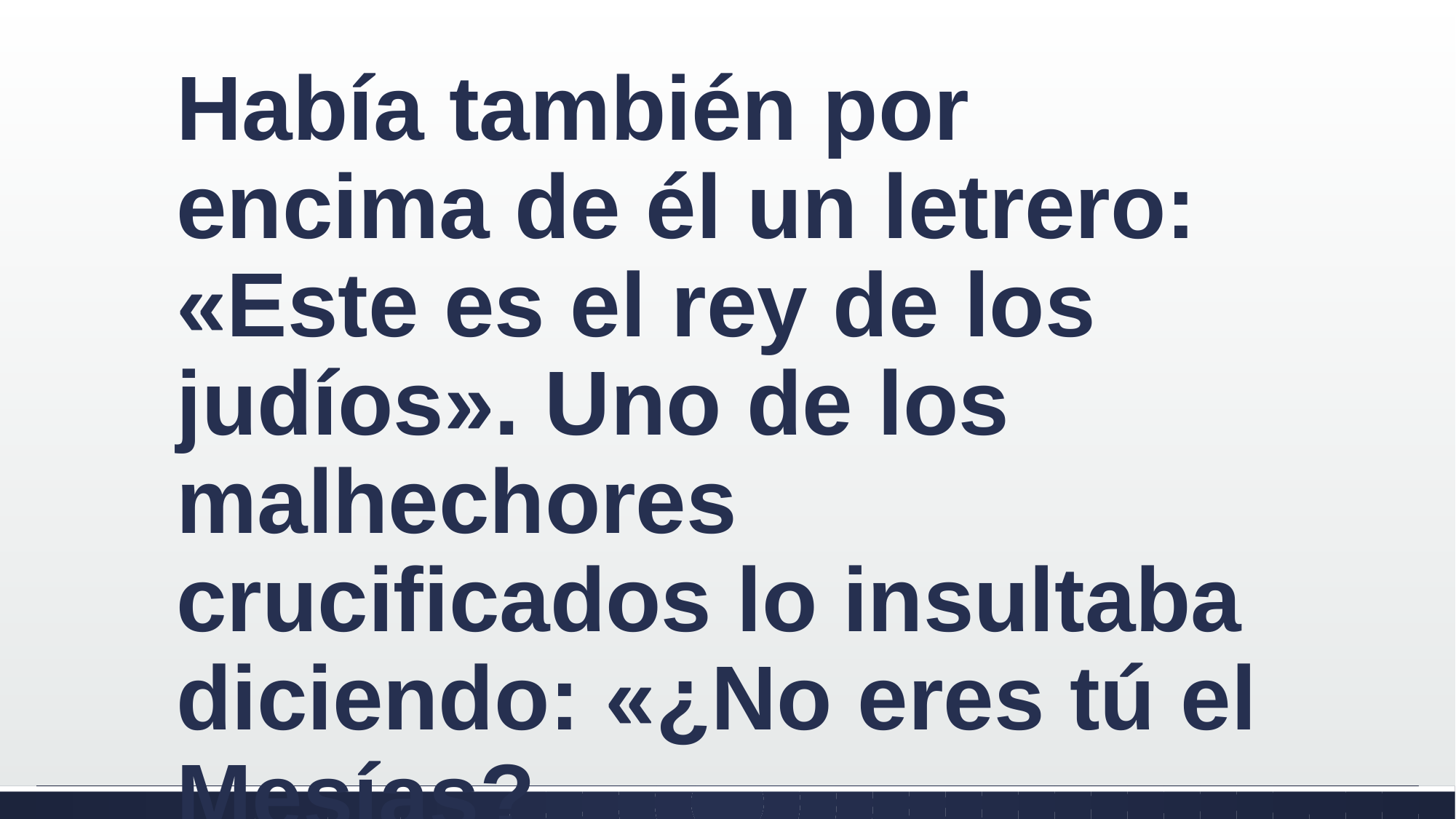

#
Había también por encima de él un letrero: «Este es el rey de los judíos». Uno de los malhechores crucificados lo insultaba diciendo: «¿No eres tú el Mesías?